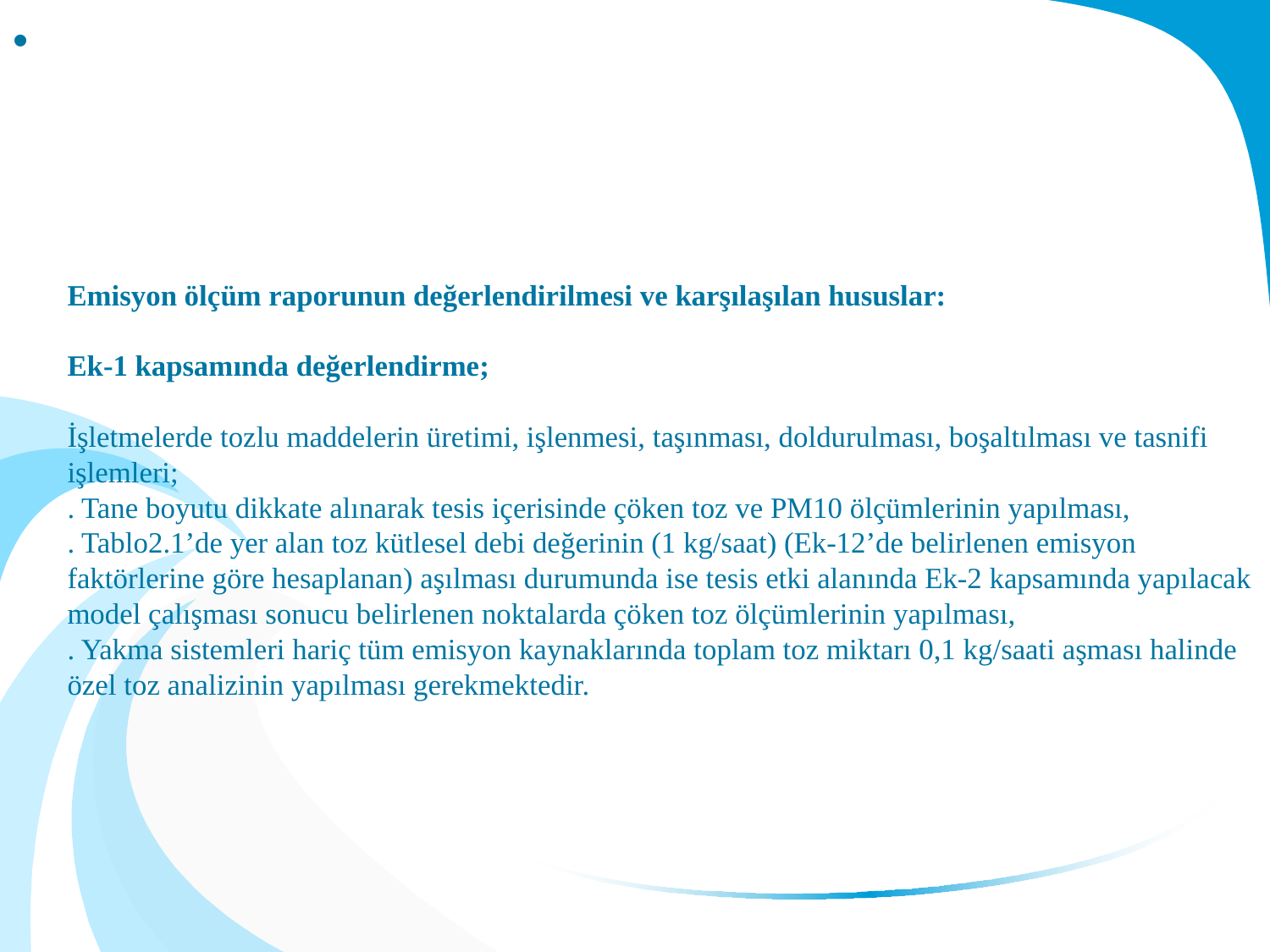

# Emisyon ölçüm raporunun değerlendirilmesi ve karşılaşılan hususlar: Ek-1 kapsamında değerlendirme; İşletmelerde tozlu maddelerin üretimi, işlenmesi, taşınması, doldurulması, boşaltılması ve tasnifi işlemleri; . Tane boyutu dikkate alınarak tesis içerisinde çöken toz ve PM10 ölçümlerinin yapılması, . Tablo2.1’de yer alan toz kütlesel debi değerinin (1 kg/saat) (Ek-12’de belirlenen emisyon faktörlerine göre hesaplanan) aşılması durumunda ise tesis etki alanında Ek-2 kapsamında yapılacak model çalışması sonucu belirlenen noktalarda çöken toz ölçümlerinin yapılması, . Yakma sistemleri hariç tüm emisyon kaynaklarında toplam toz miktarı 0,1 kg/saati aşması halinde  özel toz analizinin yapılması gerekmektedir.